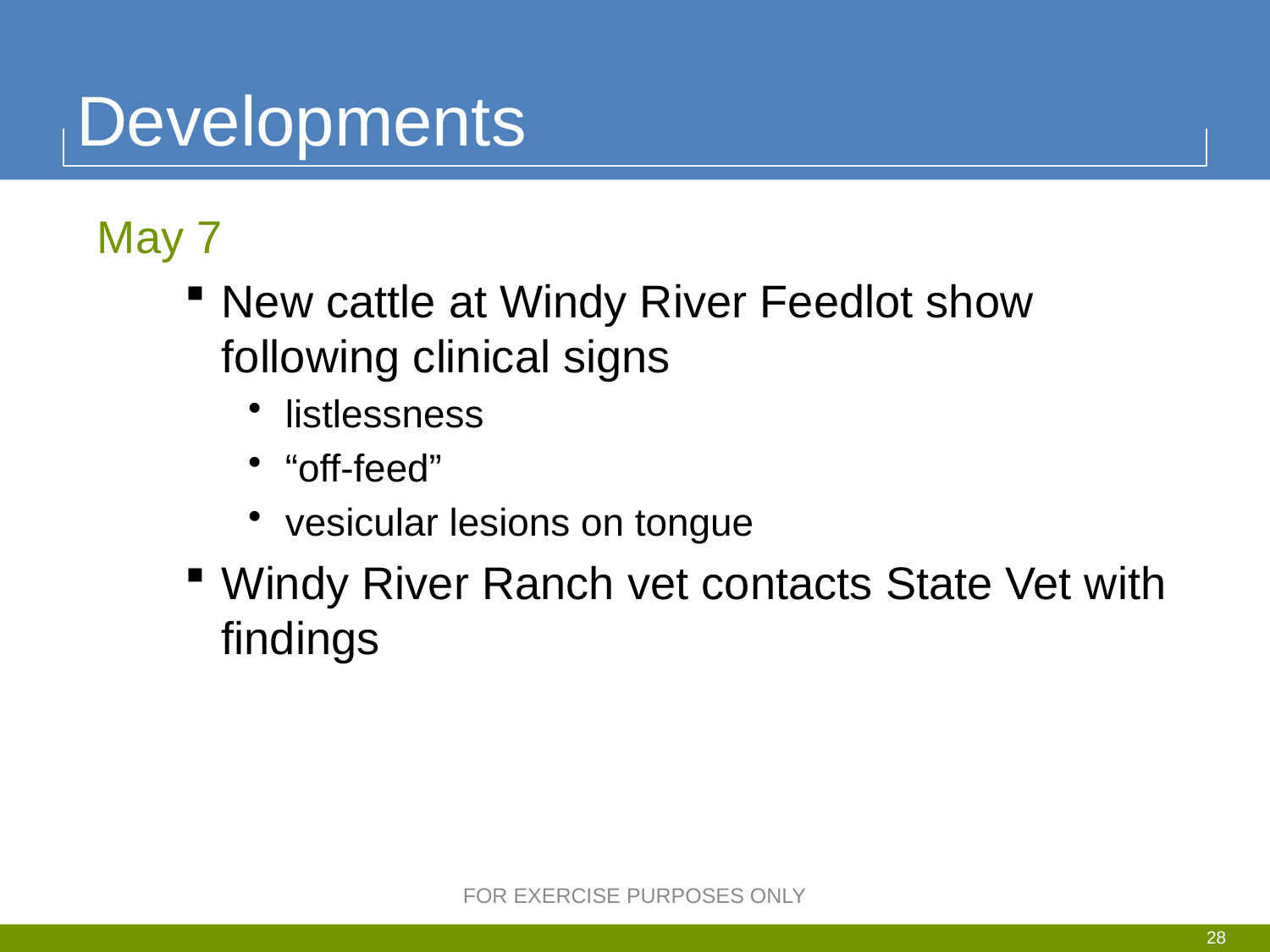

# Developments
	May 7
New cattle at Windy River Feedlot show following clinical signs
listlessness
“off-feed”
vesicular lesions on tongue
Windy River Ranch vet contacts State Vet with findings

FOR EXERCISE PURPOSES ONLY